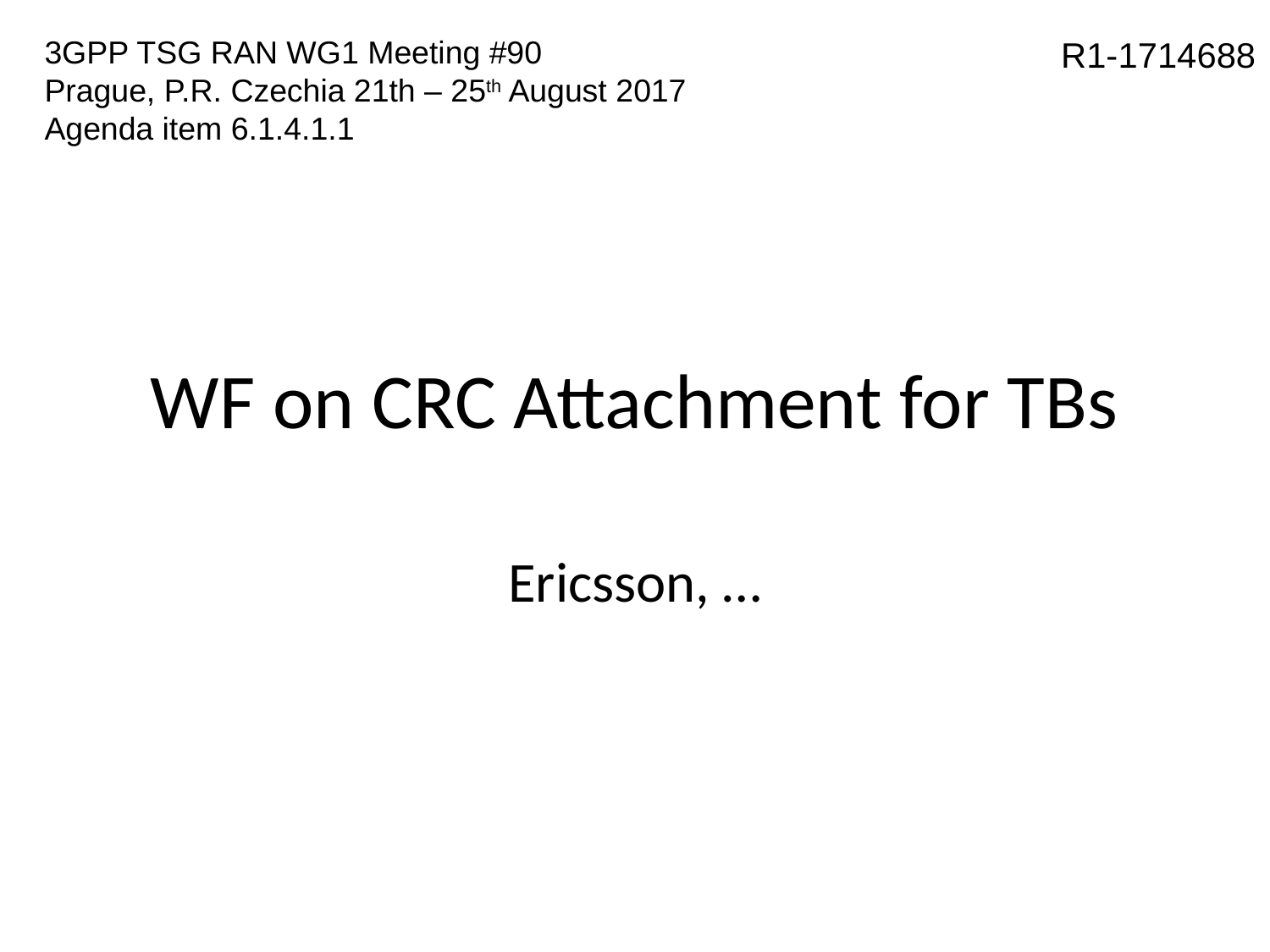

3GPP TSG RAN WG1 Meeting #90
Prague, P.R. Czechia 21th – 25th August 2017
Agenda item 6.1.4.1.1
R1-1714688
# WF on CRC Attachment for TBs
Ericsson, …